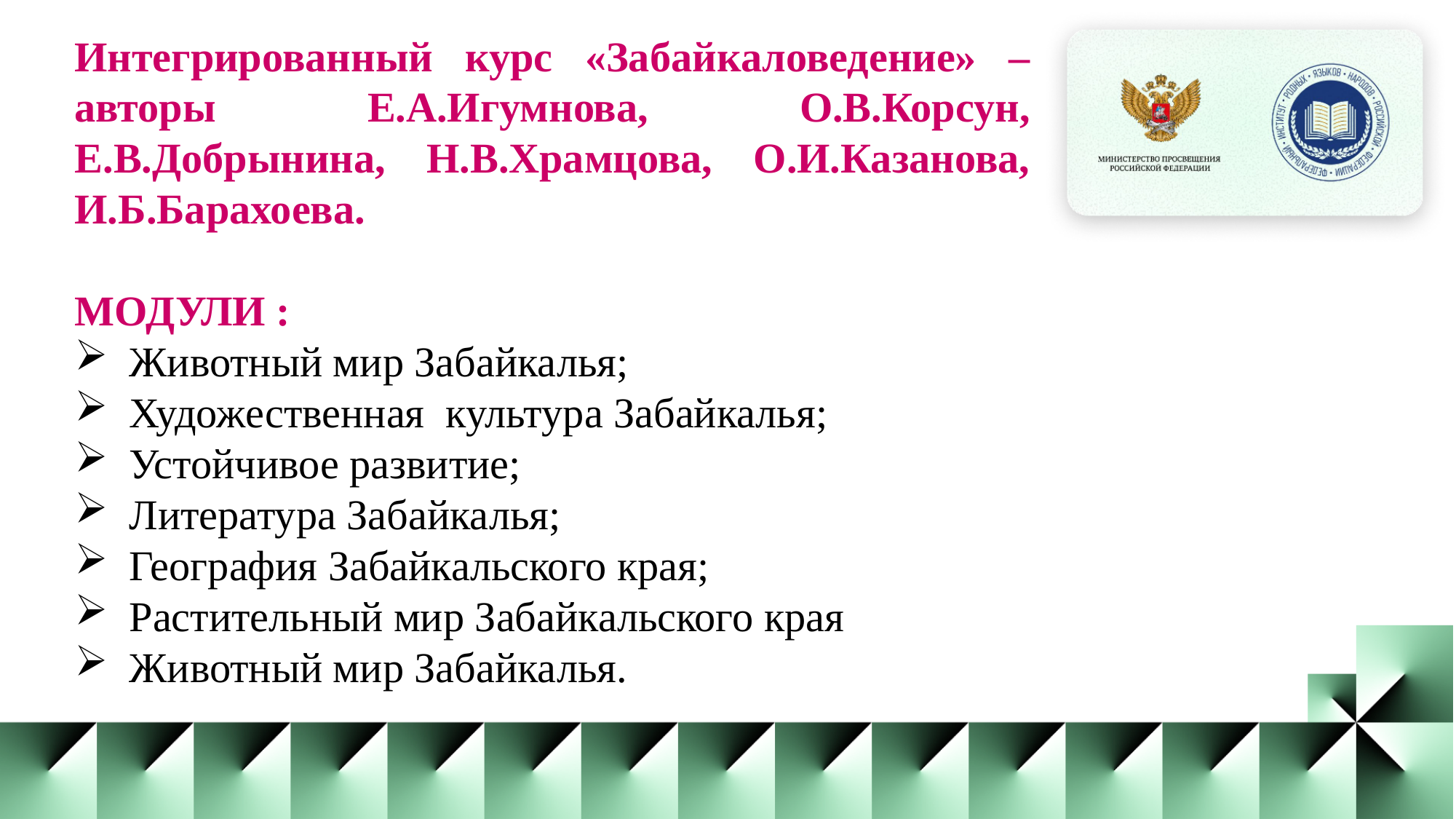

Интегрированный курс «Забайкаловедение» – авторы Е.А.Игумнова, О.В.Корсун, Е.В.Добрынина, Н.В.Храмцова, О.И.Казанова, И.Б.Барахоева.

МОДУЛИ :
Животный мир Забайкалья;
Художественная  культура Забайкалья;
Устойчивое развитие;
Литература Забайкалья;
География Забайкальского края;
Растительный мир Забайкальского края
Животный мир Забайкалья.